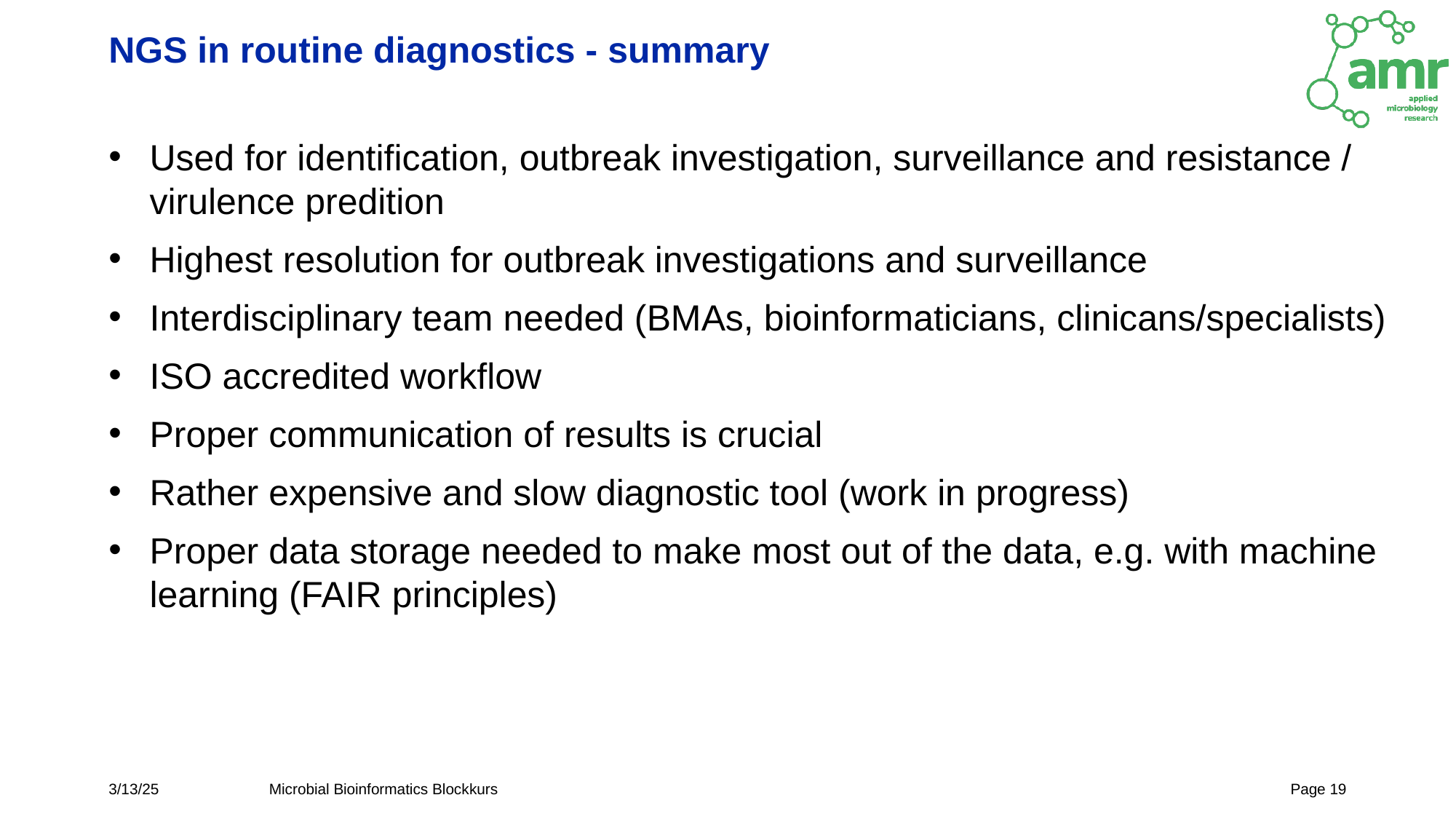

# NGS in routine diagnostics - summary
Used for identification, outbreak investigation, surveillance and resistance / virulence predition
Highest resolution for outbreak investigations and surveillance
Interdisciplinary team needed (BMAs, bioinformaticians, clinicans/specialists)
ISO accredited workflow
Proper communication of results is crucial
Rather expensive and slow diagnostic tool (work in progress)
Proper data storage needed to make most out of the data, e.g. with machine learning (FAIR principles)
3/13/25
Microbial Bioinformatics Blockkurs
Page 19